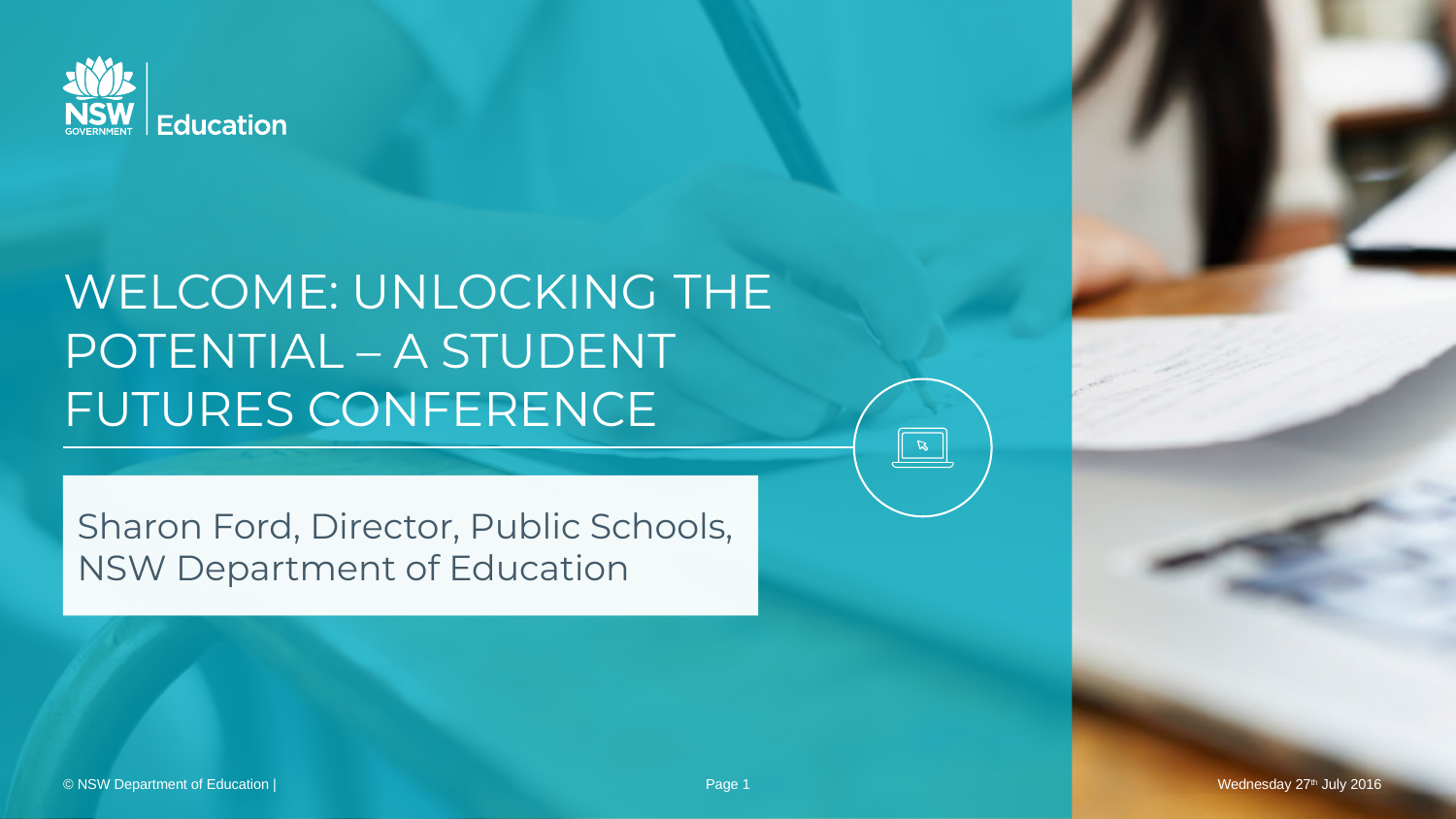

# WELCOME: UNLOCKING THE POTENTIAL – A STUDENT FUTURES CONFERENCE
Sharon Ford, Director, Public Schools, NSW Department of Education
© NSW Department of Education |
Page 1
Wednesday 27th July 2016